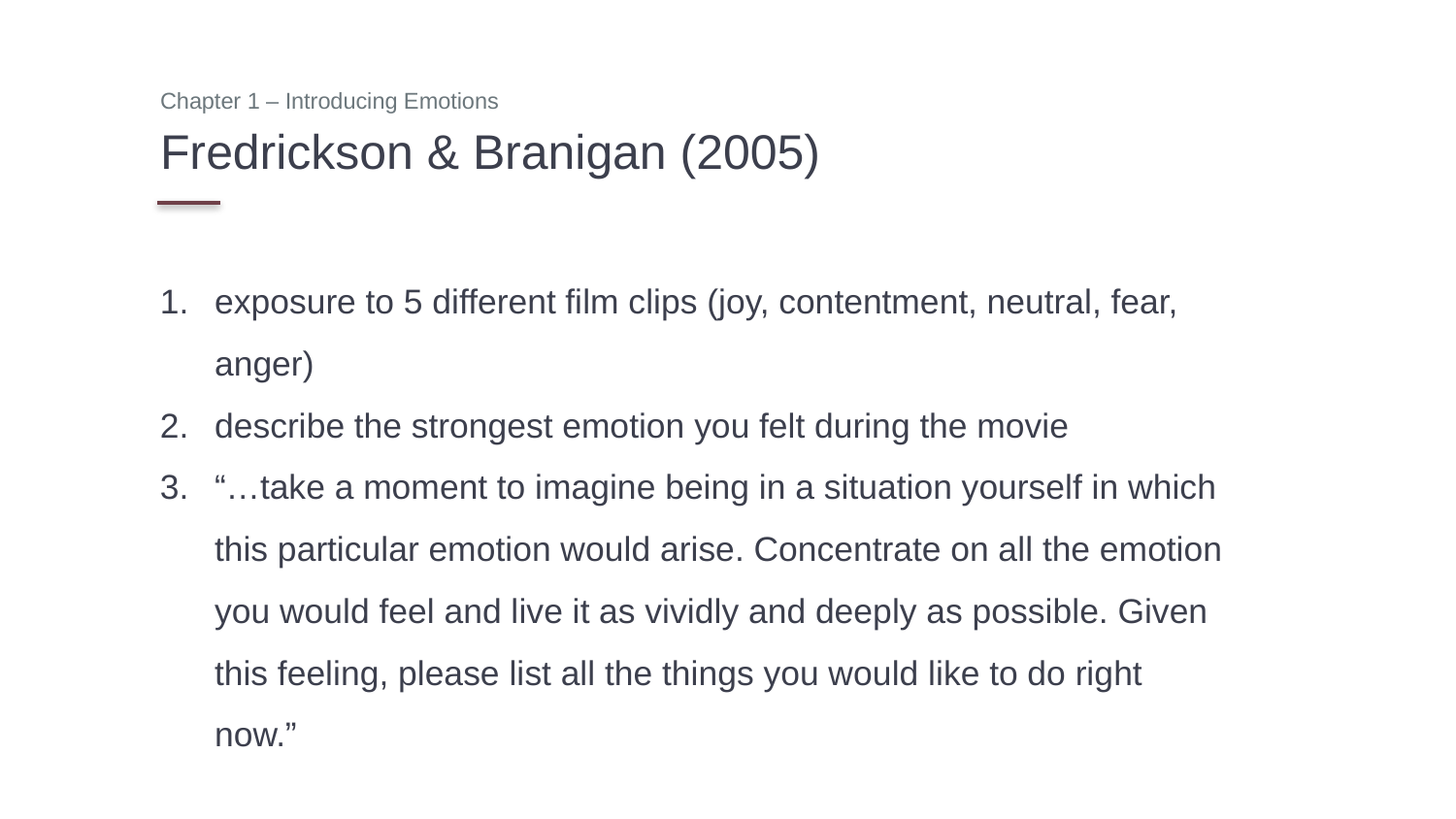

Chapter 1 – Introducing Emotions
# Fredrickson & Branigan (2005)
exposure to 5 different film clips (joy, contentment, neutral, fear, anger)
describe the strongest emotion you felt during the movie
“…take a moment to imagine being in a situation yourself in which this particular emotion would arise. Concentrate on all the emotion you would feel and live it as vividly and deeply as possible. Given this feeling, please list all the things you would like to do right now.”